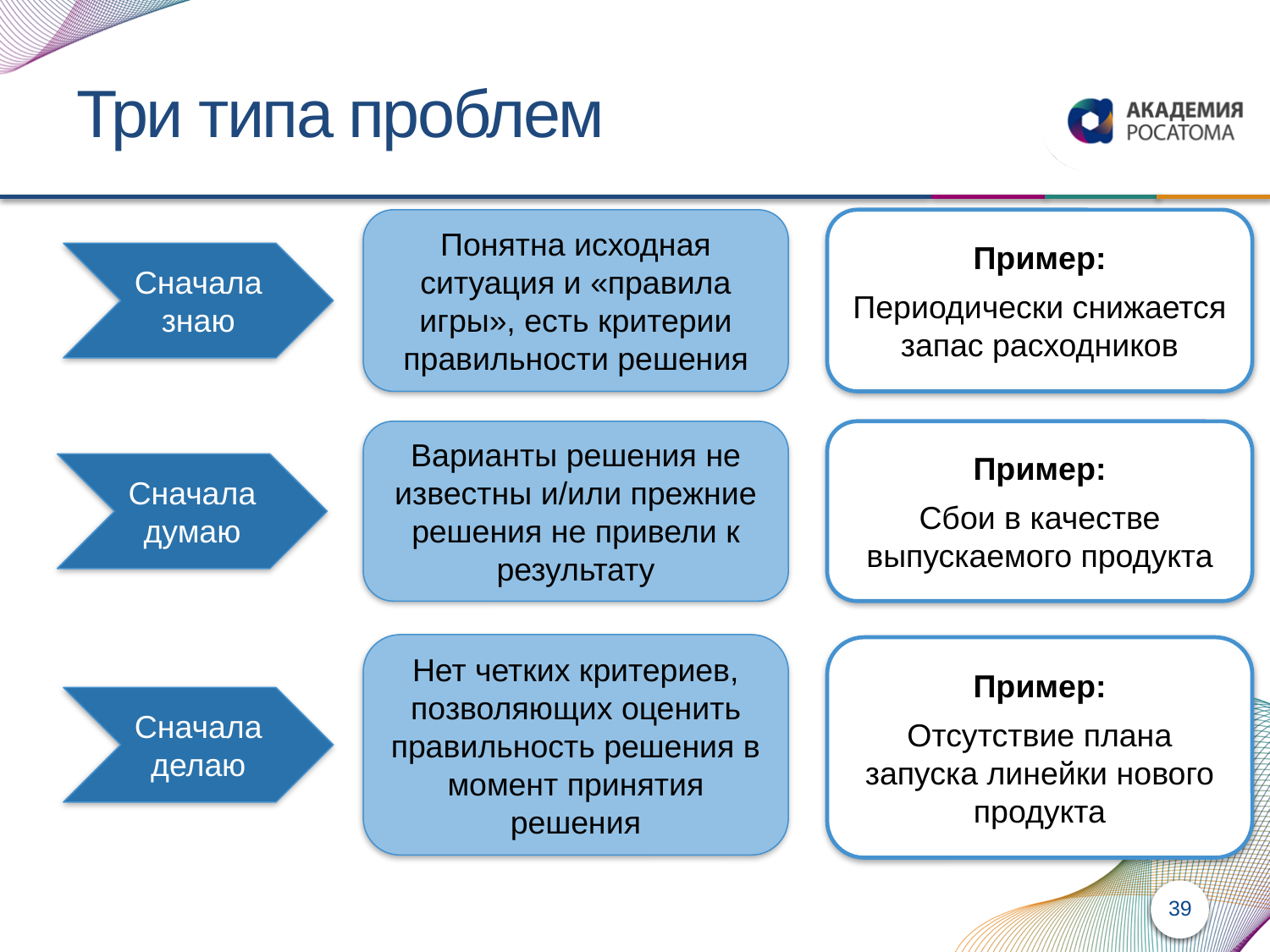

# Три типа проблем
Понятна исходная ситуация и «правила игры», есть критерии правильности решения
Пример:
Периодически снижается запас расходников
Сначала знаю
Варианты решения не известны и/или прежние решения не привели к результату
Пример:
Сбои в качестве выпускаемого продукта
Сначала думаю
Нет четких критериев, позволяющих оценить правильность решения в момент принятия решения
Пример:
Отсутствие плана запуска линейки нового продукта
Сначала делаю
39